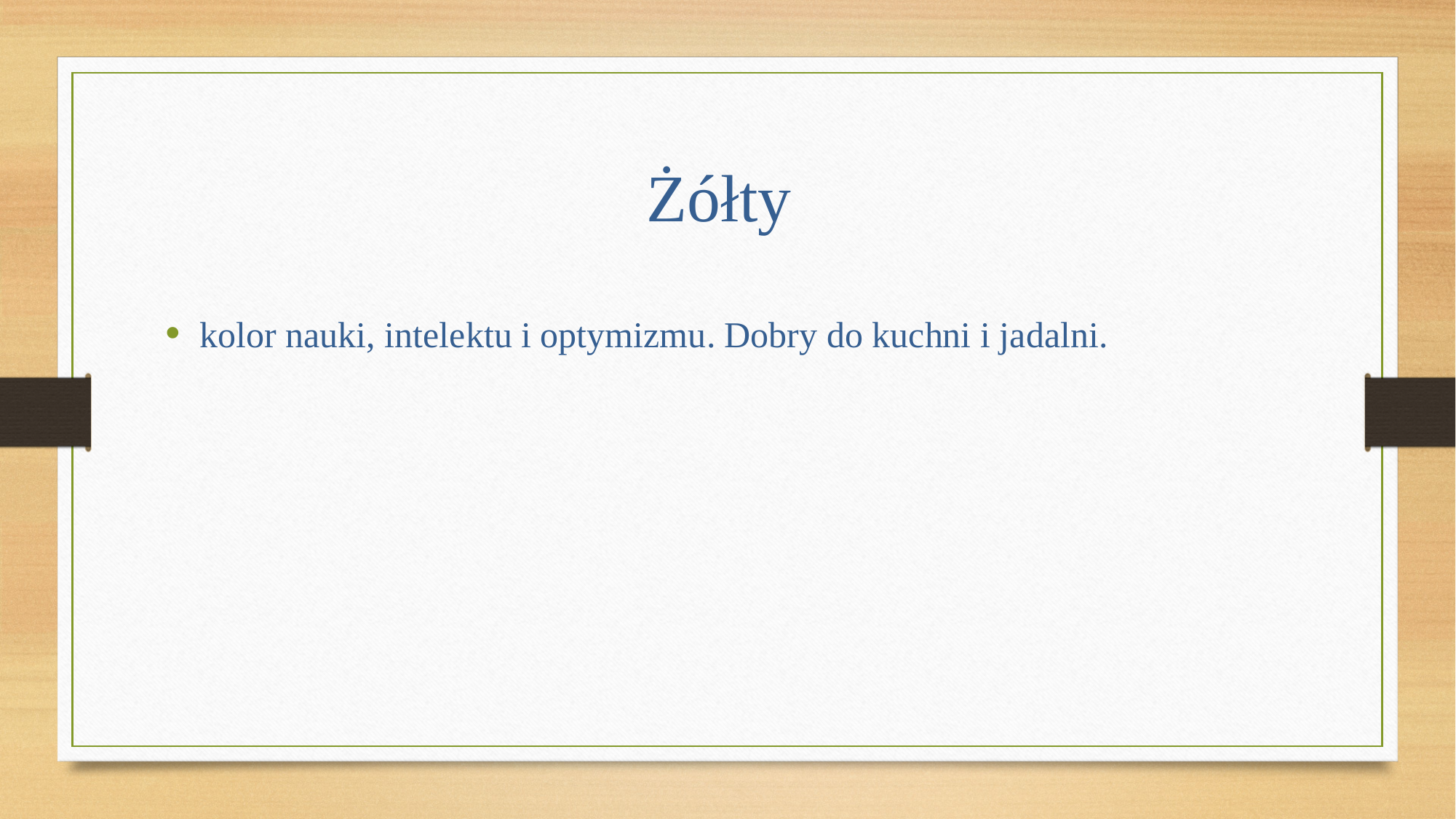

# Żółty
kolor nauki, intelektu i optymizmu. Dobry do kuchni i jadalni.